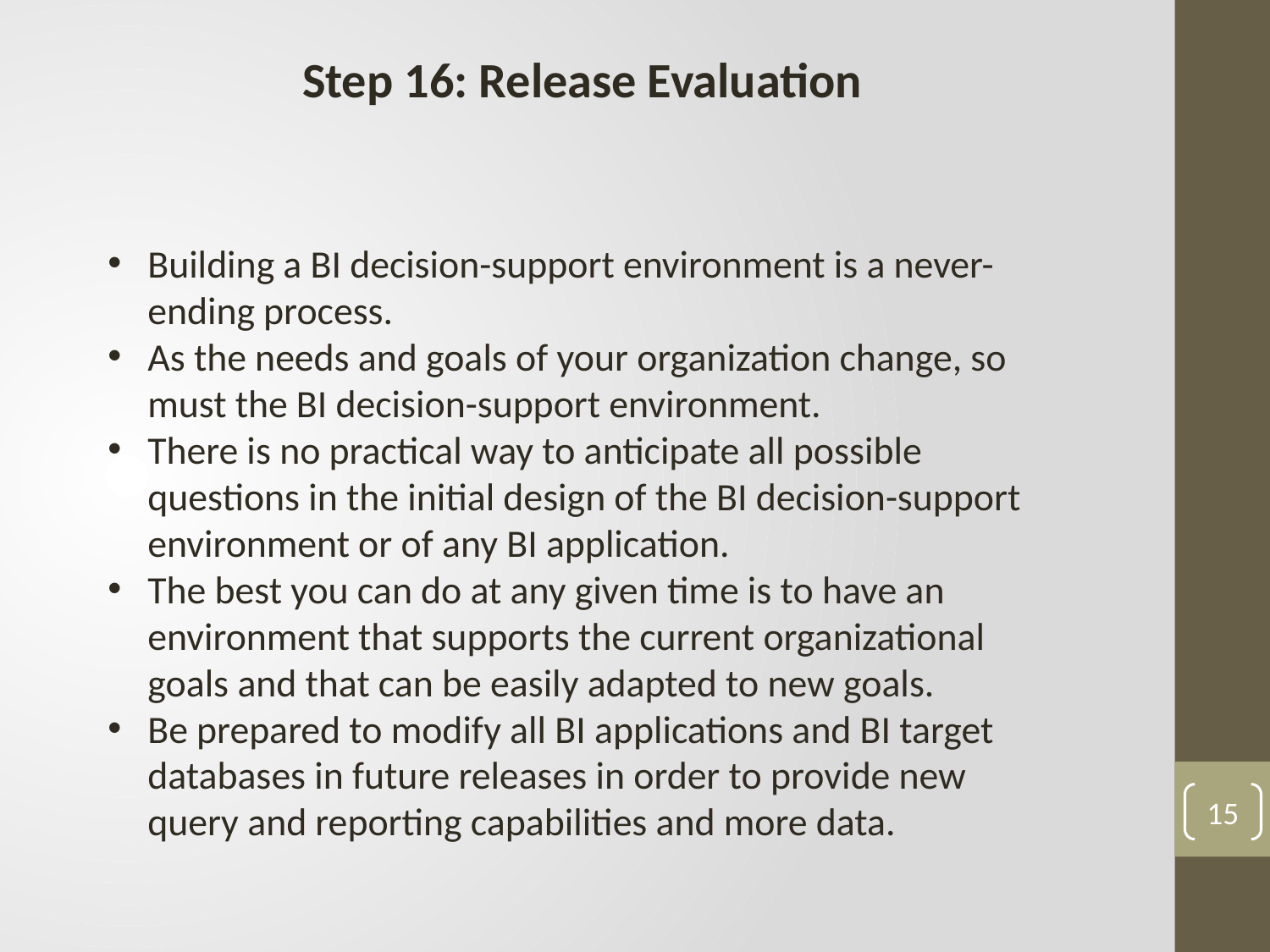

Step 16: Release Evaluation
Building a BI decision-support environment is a never-ending process.
As the needs and goals of your organization change, so must the BI decision-support environment.
There is no practical way to anticipate all possible questions in the initial design of the BI decision-support environment or of any BI application.
The best you can do at any given time is to have an environment that supports the current organizational goals and that can be easily adapted to new goals.
Be prepared to modify all BI applications and BI target databases in future releases in order to provide new query and reporting capabilities and more data.
15